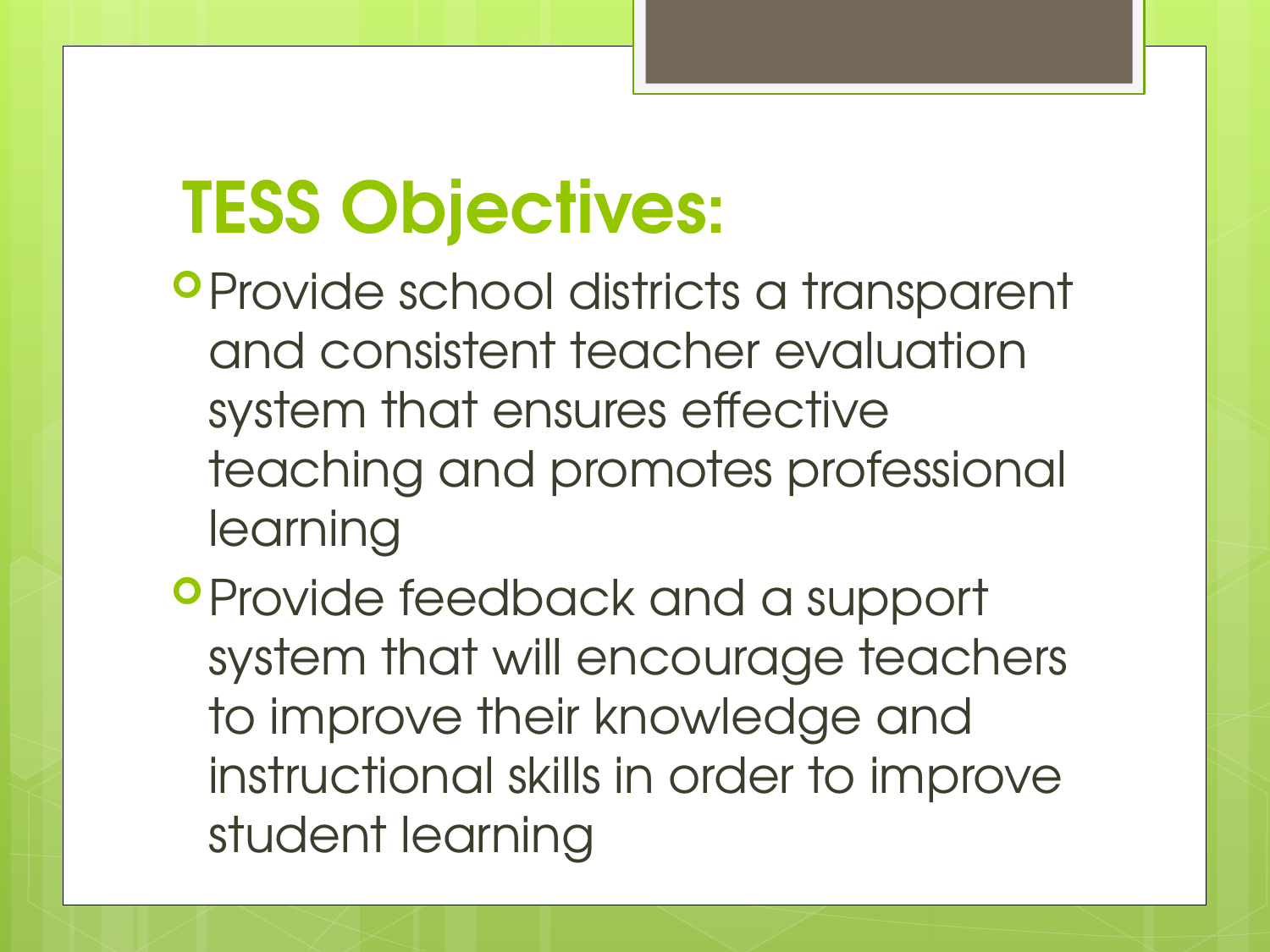

# TESS Objectives:
Provide school districts a transparent and consistent teacher evaluation system that ensures effective teaching and promotes professional learning
Provide feedback and a support system that will encourage teachers to improve their knowledge and instructional skills in order to improve student learning